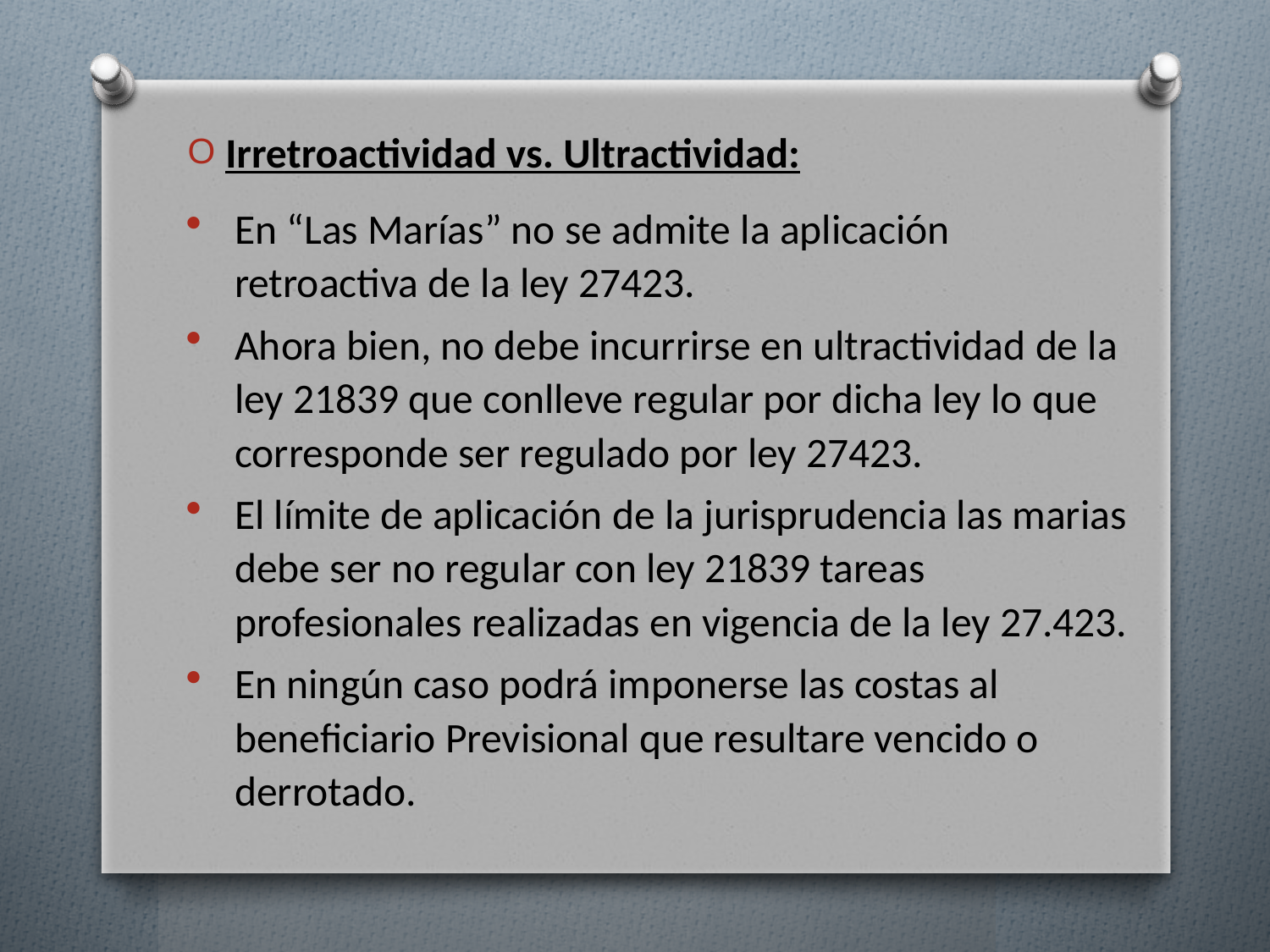

Irretroactividad vs. Ultractividad:
En “Las Marías” no se admite la aplicación retroactiva de la ley 27423.
Ahora bien, no debe incurrirse en ultractividad de la ley 21839 que conlleve regular por dicha ley lo que corresponde ser regulado por ley 27423.
El límite de aplicación de la jurisprudencia las marias debe ser no regular con ley 21839 tareas profesionales realizadas en vigencia de la ley 27.423.
En ningún caso podrá imponerse las costas al beneficiario Previsional que resultare vencido o derrotado.